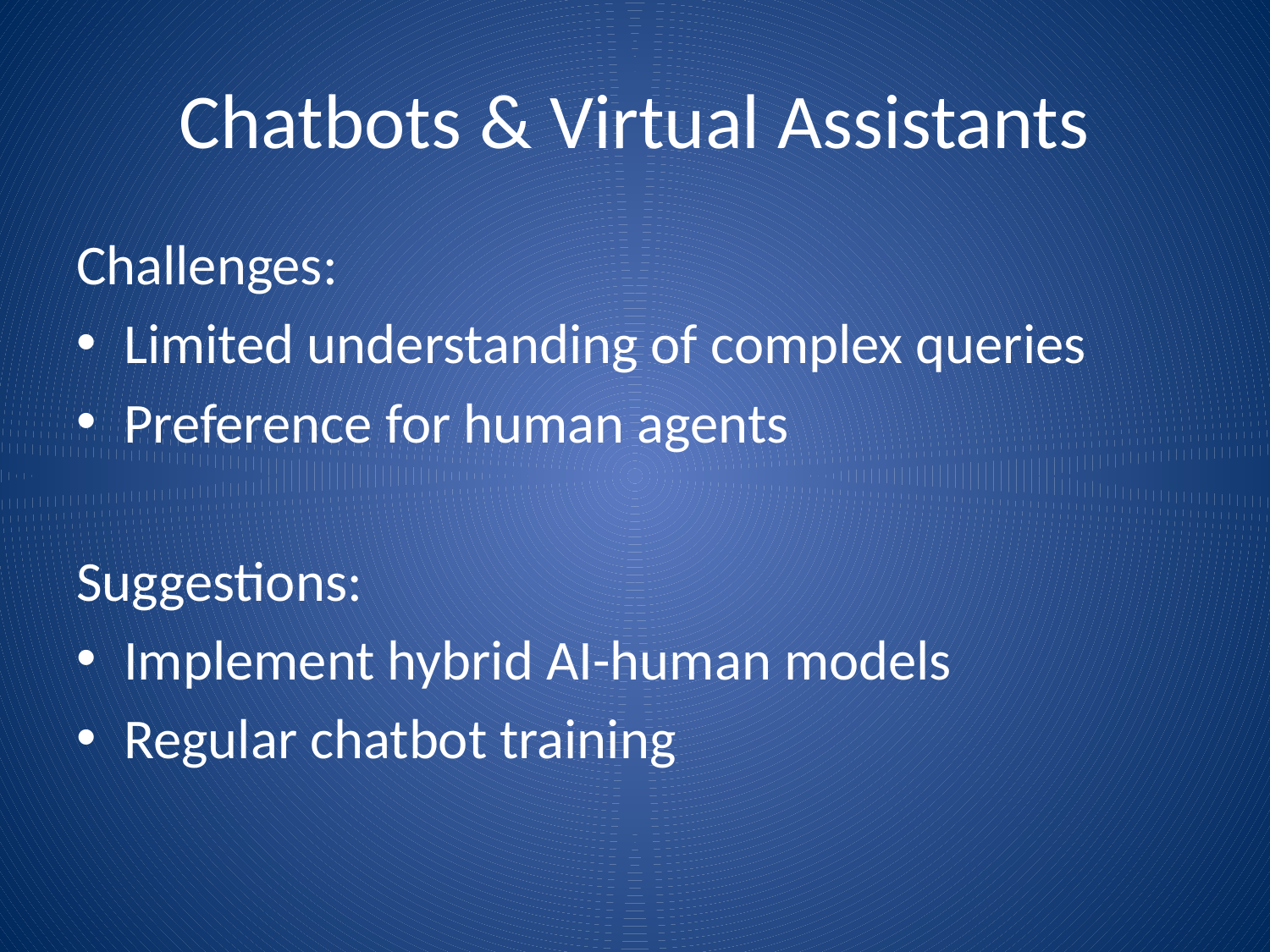

# Chatbots & Virtual Assistants
Challenges:
Limited understanding of complex queries
Preference for human agents

Suggestions:
Implement hybrid AI-human models
Regular chatbot training